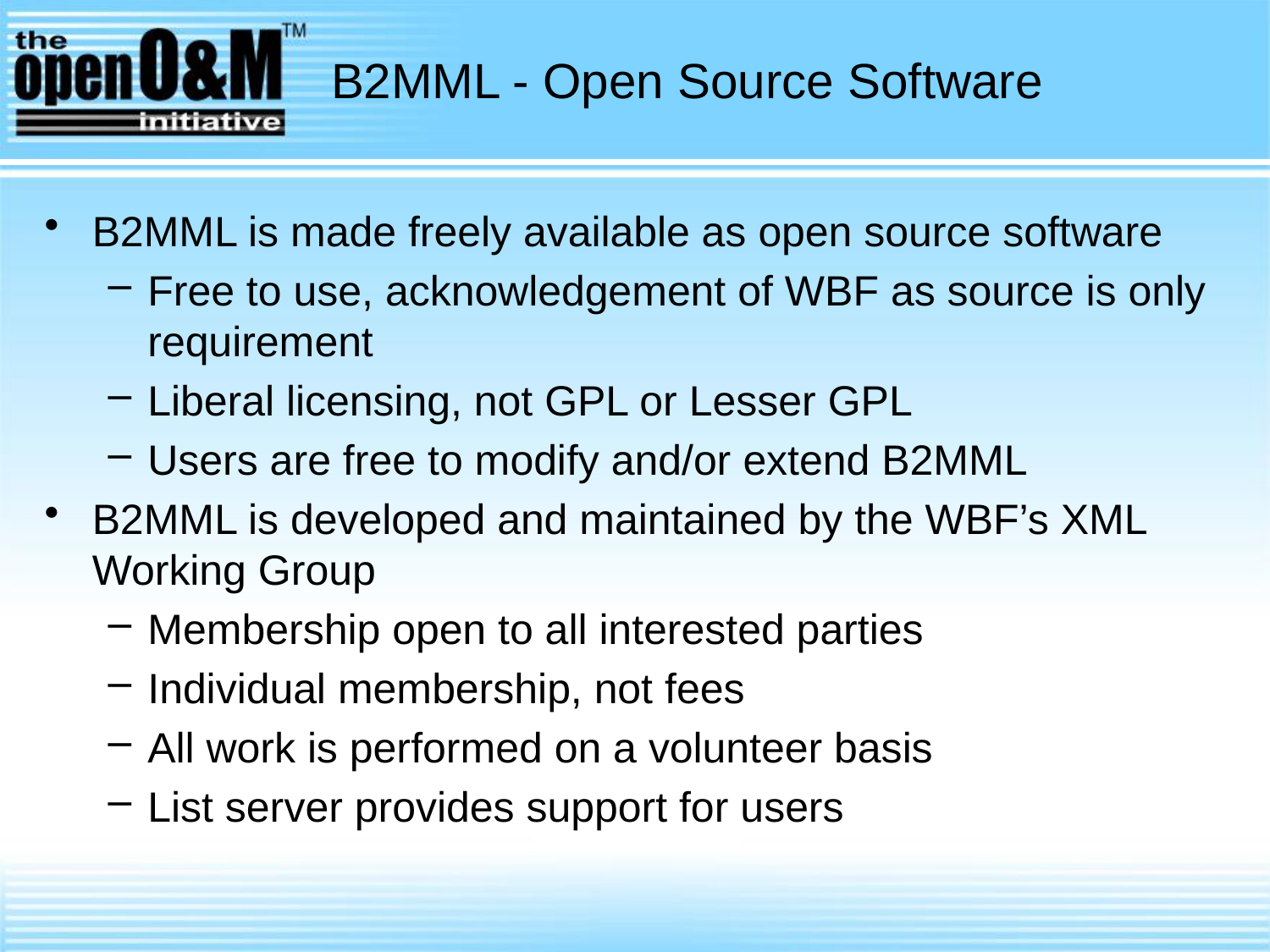

# B2MML - Open Source Software
B2MML is made freely available as open source software
Free to use, acknowledgement of WBF as source is only requirement
Liberal licensing, not GPL or Lesser GPL
Users are free to modify and/or extend B2MML
B2MML is developed and maintained by the WBF’s XML Working Group
Membership open to all interested parties
Individual membership, not fees
All work is performed on a volunteer basis
List server provides support for users